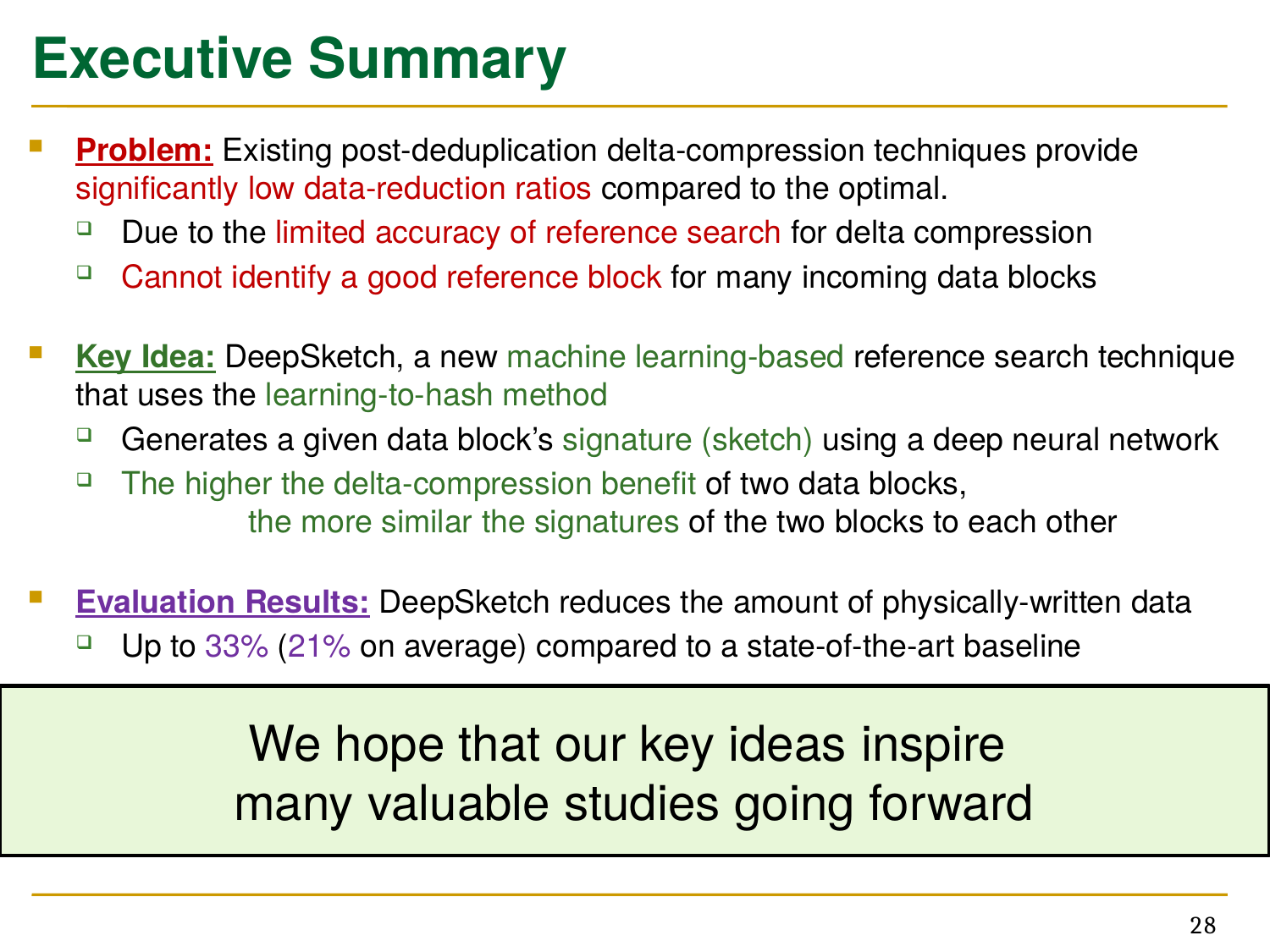

# Executive Summary

Problem: Existing post-deduplication delta-compression techniques provide significantly low data-reduction ratios compared to the optimal.
Due to the limited accuracy of reference search for delta compression
Cannot identify a good reference block for many incoming data blocks

Key Idea: DeepSketch, a new machine learning-based reference search technique that uses the learning-to-hash method
Generates a given data block’s signature (sketch) using a deep neural network
The higher the delta-compression benefit of two data blocks,
	the more similar the signatures of the two blocks to each other

Evaluation Results: DeepSketch reduces the amount of physically-written data
Up to 33% (21% on average) compared to a state-of-the-art baseline

We hope that our key ideas inspire
many valuable studies going forward
28